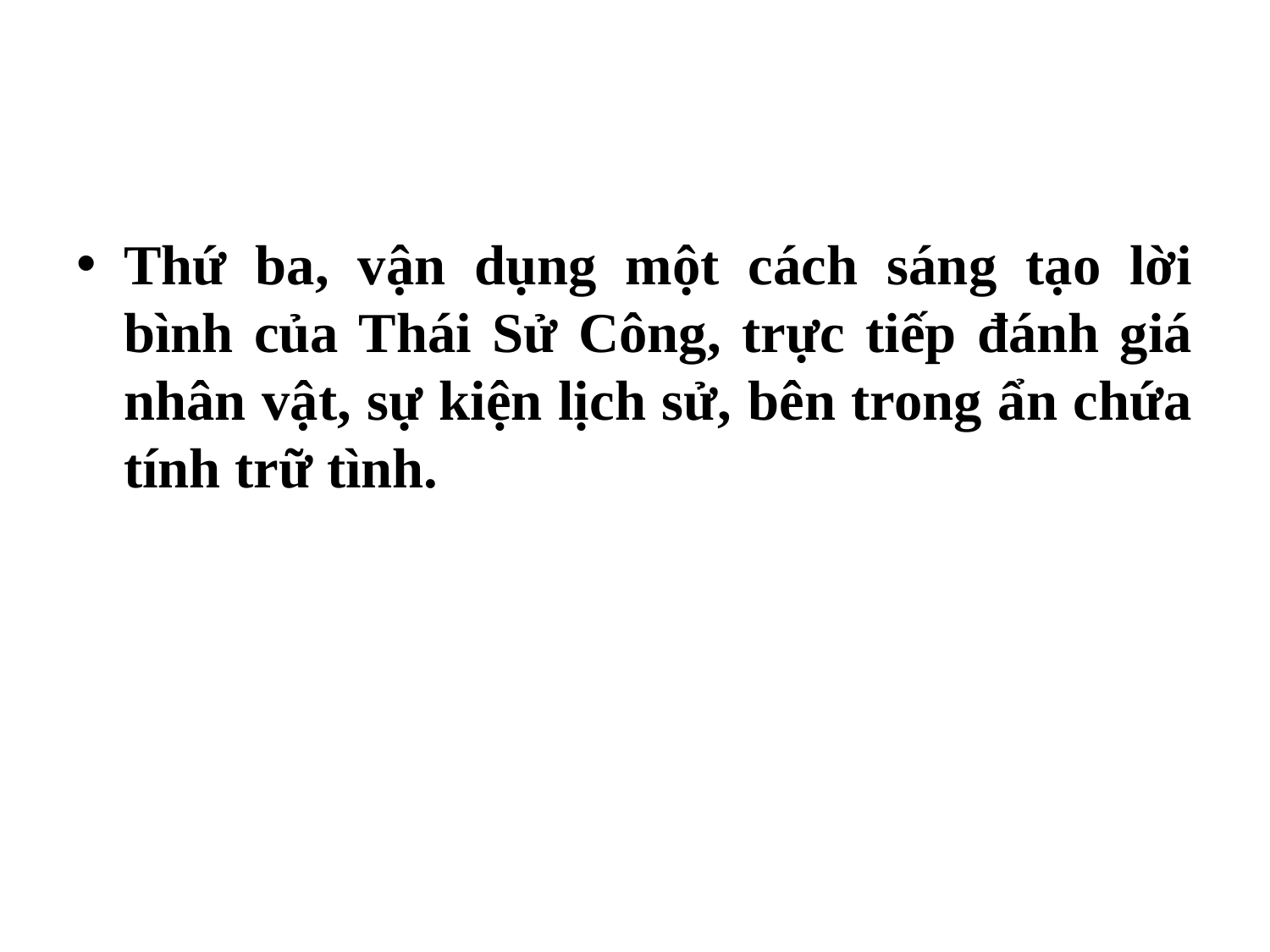

#
Thứ ba, vận dụng một cách sáng tạo lời bình của Thái Sử Công, trực tiếp đánh giá nhân vật, sự kiện lịch sử, bên trong ẩn chứa tính trữ tình.